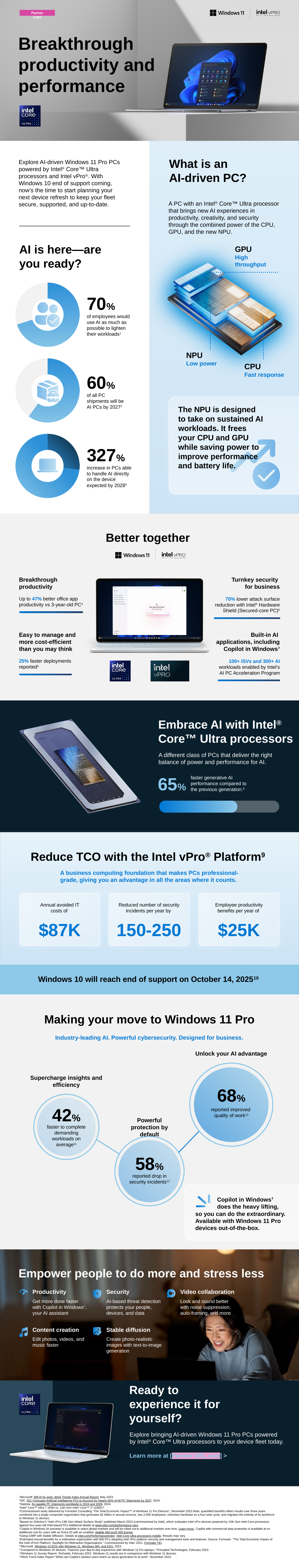

Partner Logo

Ready to experience it for yourself?
Explore bringing AI-driven Windows 11 Pro PCs powered
by Intel® Core™ Ultra processors to your device fleet today.

Learn more at [Partner URL.com] >